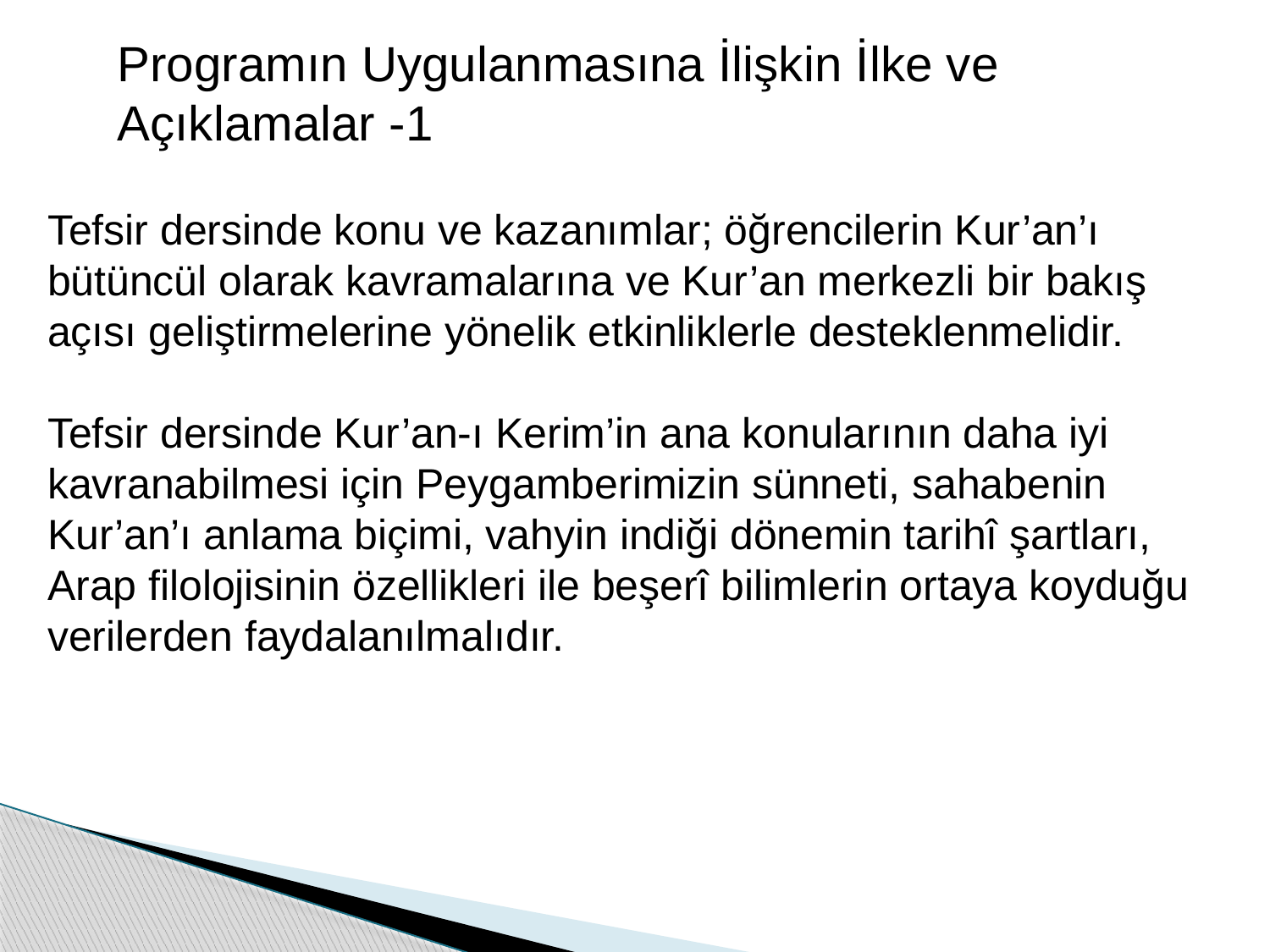

Programın Uygulanmasına İlişkin İlke ve Açıklamalar -1
Tefsir dersinde konu ve kazanımlar; öğrencilerin Kur’an’ı bütüncül olarak kavramalarına ve Kur’an merkezli bir bakış açısı geliştirmelerine yönelik etkinliklerle desteklenmelidir.

Tefsir dersinde Kur’an-ı Kerim’in ana konularının daha iyi kavranabilmesi için Peygamberimizin sünneti, sahabenin Kur’an’ı anlama biçimi, vahyin indiği dönemin tarihî şartları, Arap filolojisinin özellikleri ile beşerî bilimlerin ortaya koyduğu verilerden faydalanılmalıdır.